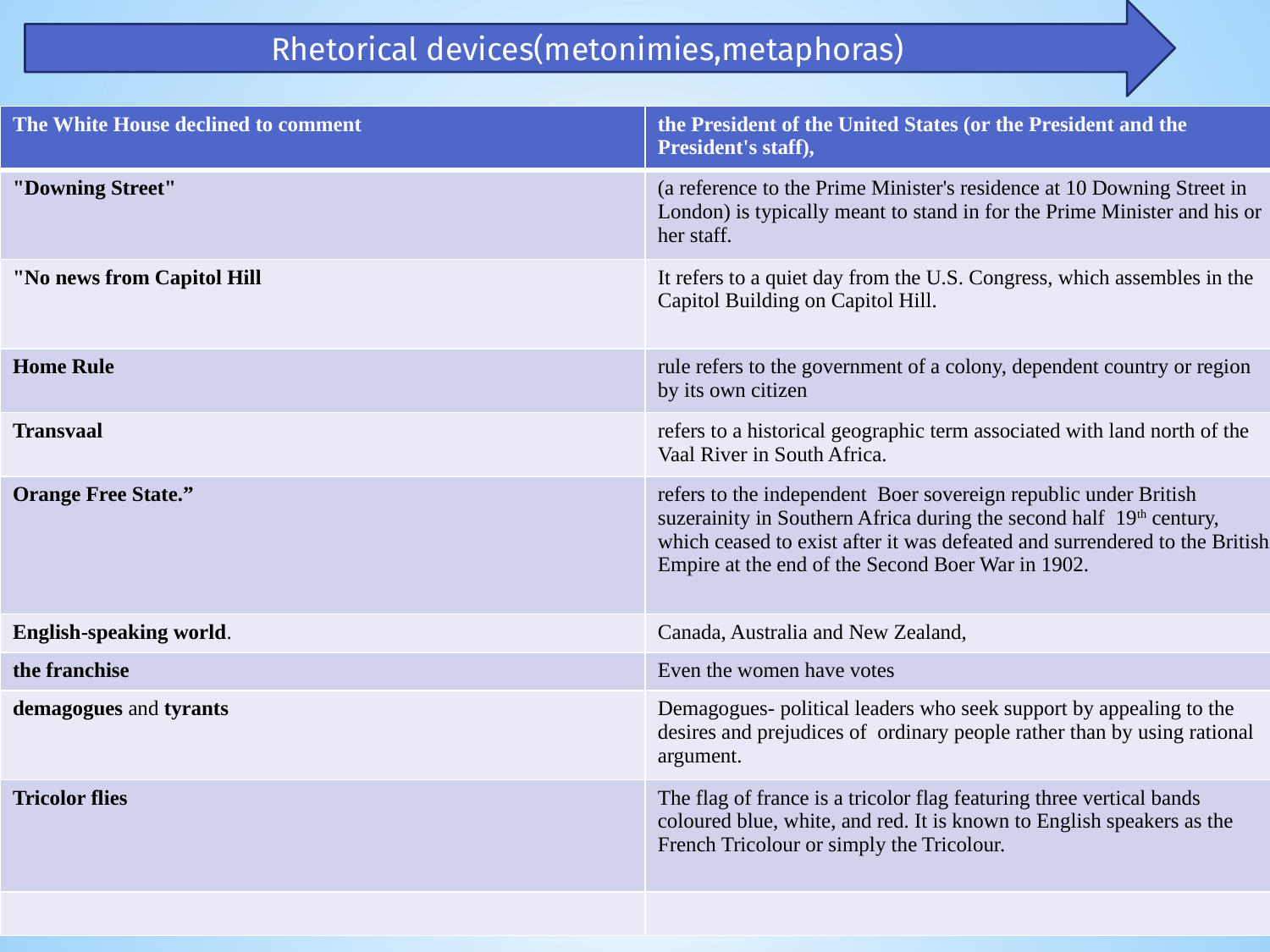

Rhetorical devices(metonimies,metaphoras)
| The White House declined to comment | the President of the United States (or the President and the President's staff), |
| --- | --- |
| "Downing Street" | (a reference to the Prime Minister's residence at 10 Downing Street in London) is typically meant to stand in for the Prime Minister and his or her staff. |
| "No news from Capitol Hill | It refers to a quiet day from the U.S. Congress, which assembles in the Capitol Building on Capitol Hill. |
| Home Rule | rule refers to the government of a colony, dependent country or region by its own citizen |
| Transvaal | refers to a historical geographic term associated with land north of the Vaal River in South Africa. |
| Orange Free State.” | refers to the independent Boer sovereign republic under British suzerainity in Southern Africa during the second half 19th century, which ceased to exist after it was defeated and surrendered to the British Empire at the end of the Second Boer War in 1902. |
| English-speaking world. | Canada, Australia and New Zealand, |
| the franchise | Even the women have votes |
| demagogues and tyrants | Demagogues- political leaders who seek support by appealing to the desires and prejudices of ordinary people rather than by using rational argument. |
| Tricolor flies | The flag of france is a tricolor flag featuring three vertical bands coloured blue, white, and red. It is known to English speakers as the French Tricolour or simply the Tricolour. |
|  |  |